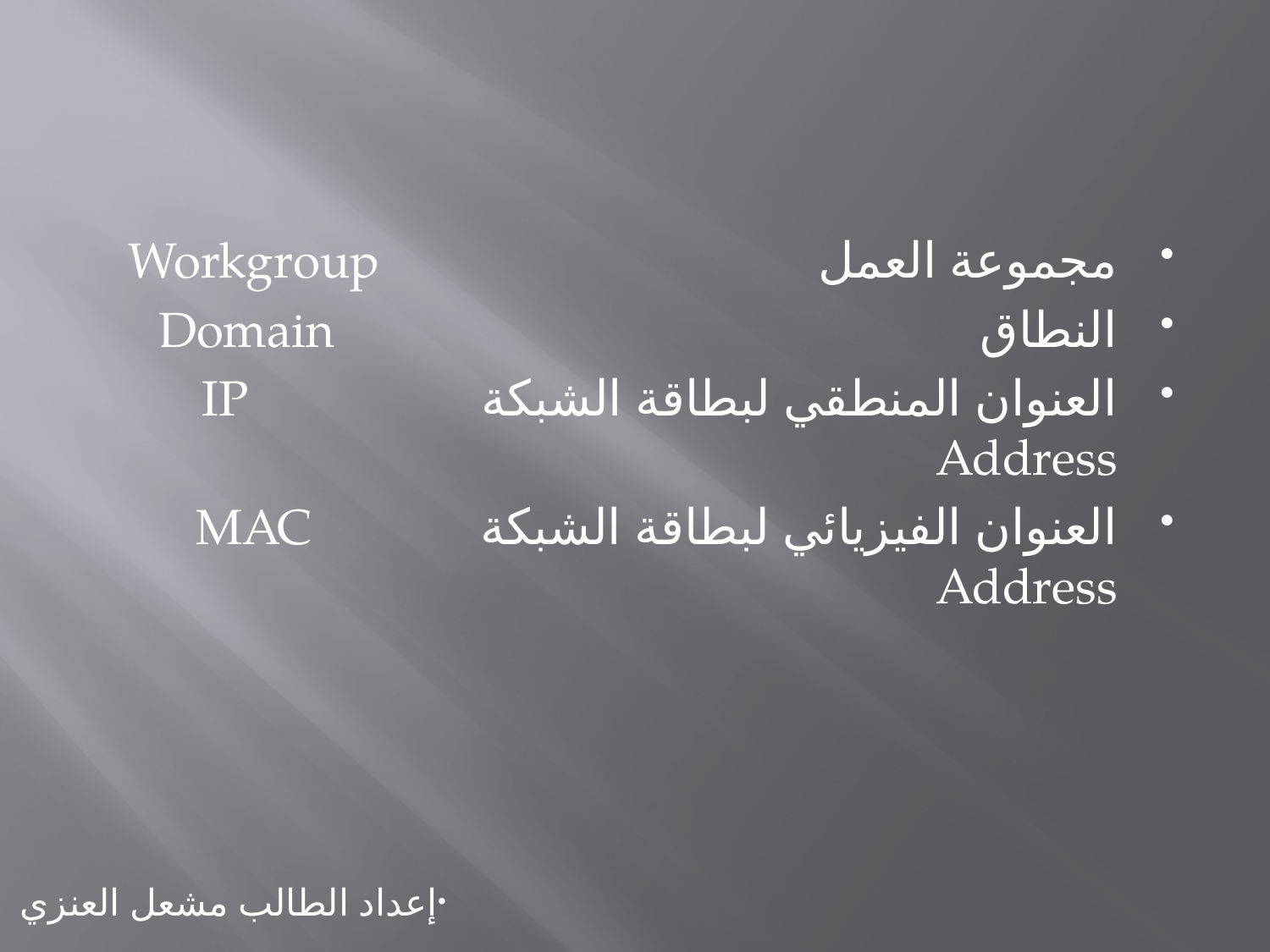

#
مجموعة العمل                                  Workgroup
النطاق                                                  Domain
العنوان المنطقي لبطاقة الشبكة                  IP Address
العنوان الفيزيائي لبطاقة الشبكة             MAC Address
إعداد الطالب مشعل العنزي